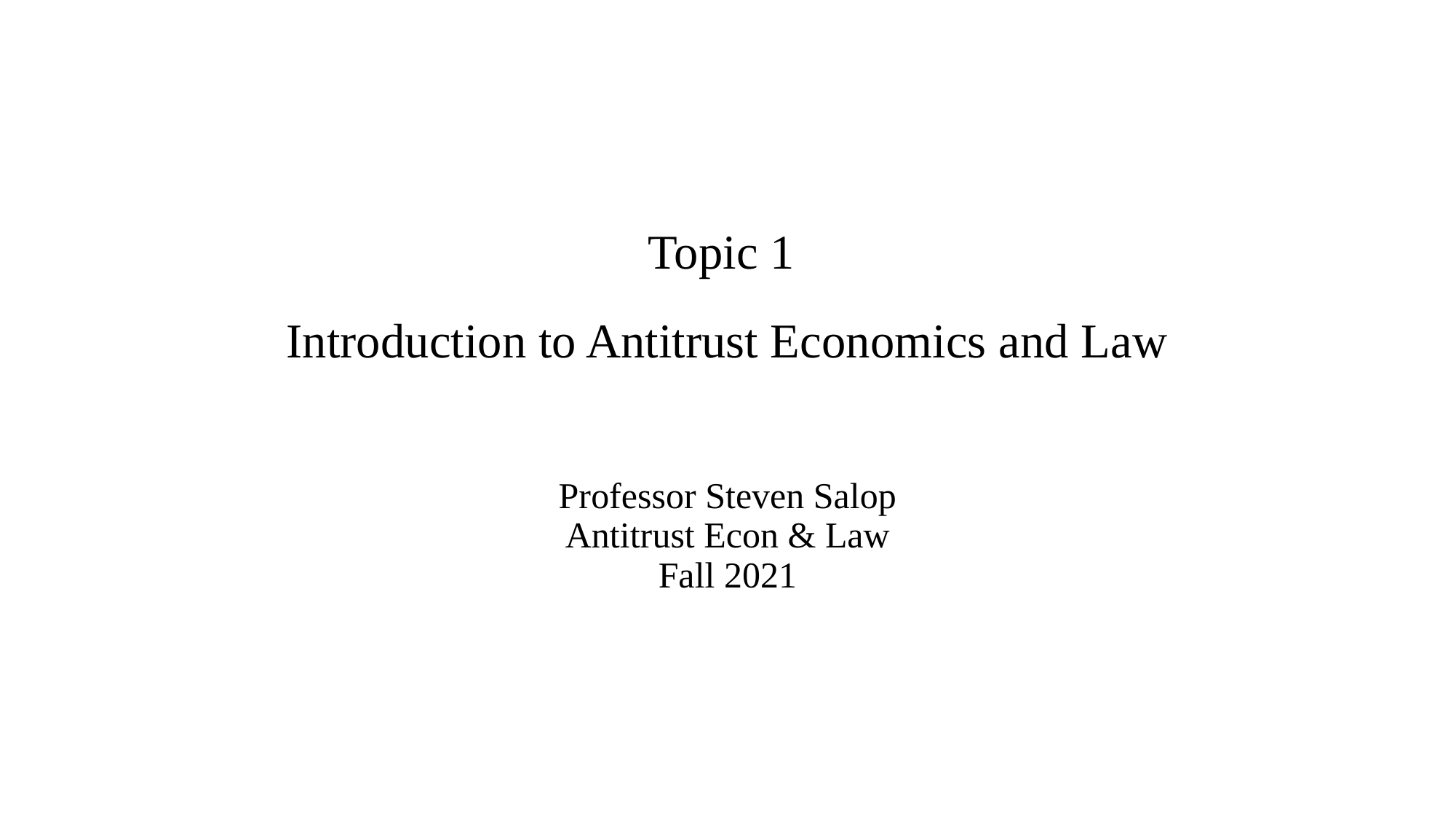

# Topic 1
Introduction to Antitrust Economics and Law

Professor Steven Salop
Antitrust Econ & Law
Fall 2021